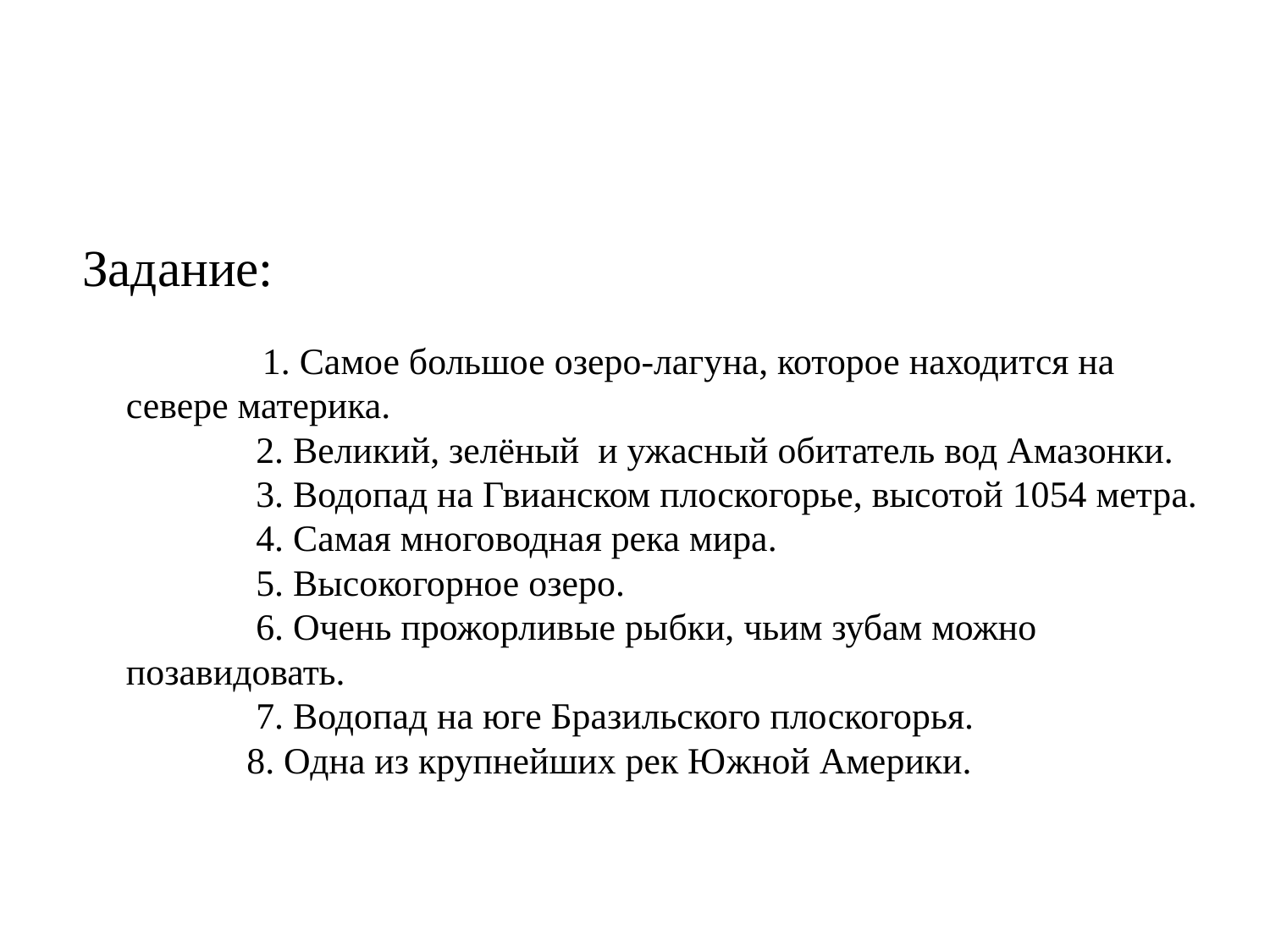

#
Задание:
                               1. Самое большое озеро-лагуна, которое находится на севере материка.
              2. Великий, зелёный  и ужасный обитатель вод Амазонки.
              3. Водопад на Гвианском плоскогорье, высотой 1054 метра.
              4. Самая многоводная река мира.
              5. Высокогорное озеро.
              6. Очень прожорливые рыбки, чьим зубам можно позавидовать.
              7. Водопад на юге Бразильского плоскогорья.
             8. Одна из крупнейших рек Южной Америки.